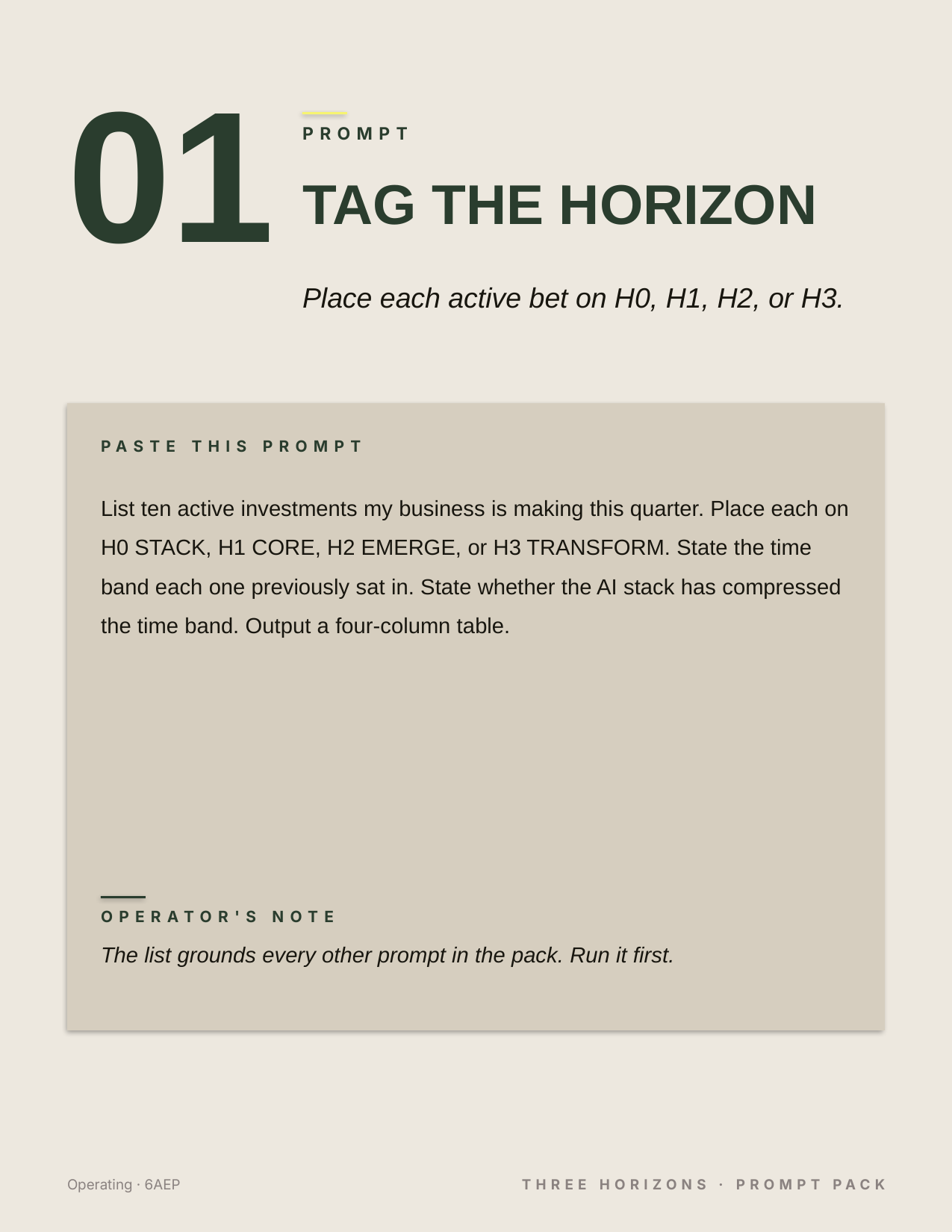

01

PROMPT
TAG THE HORIZON
Place each active bet on H0, H1, H2, or H3.

PASTE THIS PROMPT
List ten active investments my business is making this quarter. Place each on H0 STACK, H1 CORE, H2 EMERGE, or H3 TRANSFORM. State the time band each one previously sat in. State whether the AI stack has compressed the time band. Output a four-column table.

OPERATOR'S NOTE
The list grounds every other prompt in the pack. Run it first.
Operating · 6AEP
THREE HORIZONS · PROMPT PACK